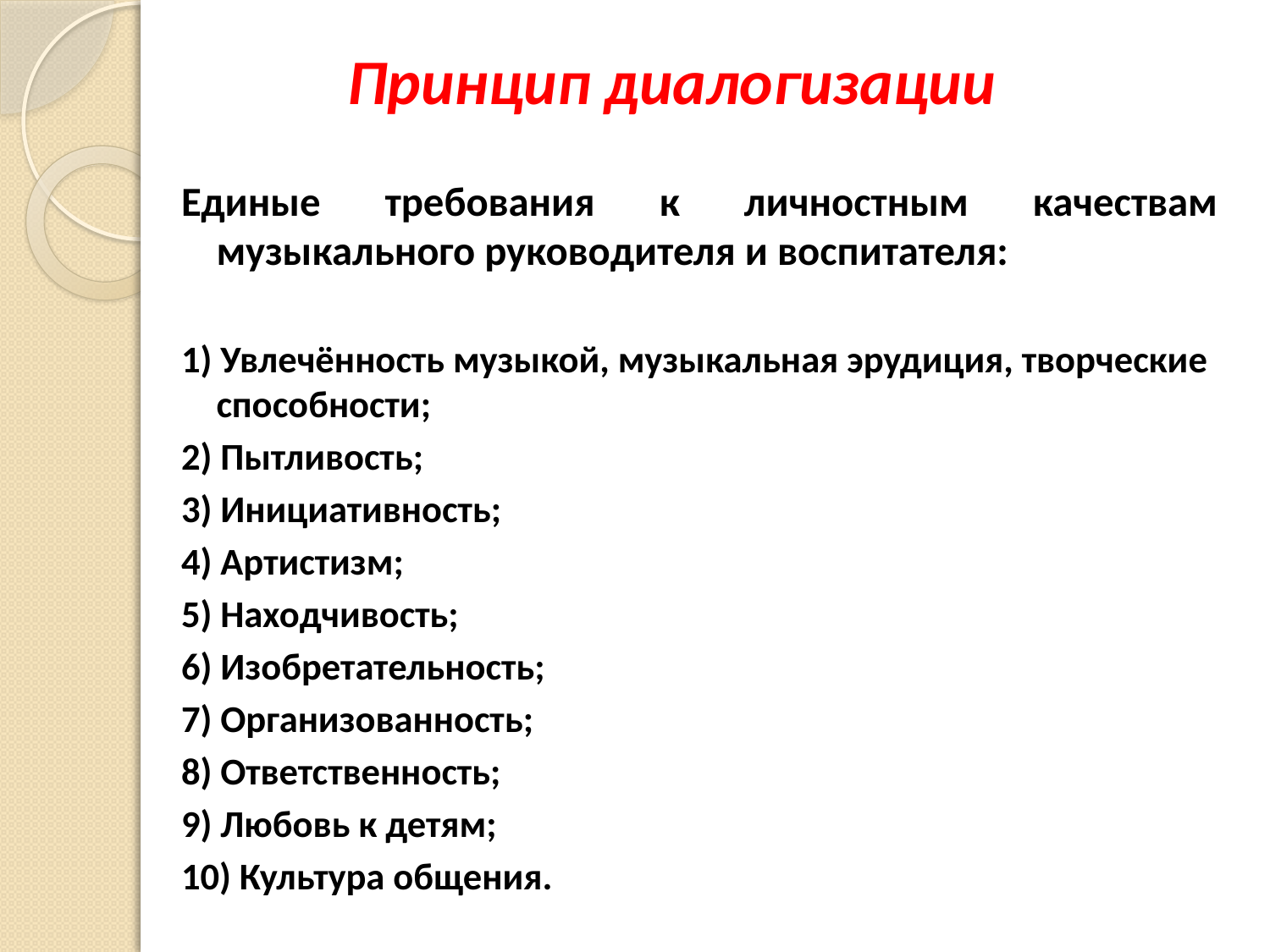

# Принцип диалогизации
Единые требования к личностным качествам музыкального руководителя и воспитателя:

1) Увлечённость музыкой, музыкальная эрудиция, творческие способности;
2) Пытливость;
3) Инициативность;
4) Артистизм;
5) Находчивость;
6) Изобретательность;
7) Организованность;
8) Ответственность;
9) Любовь к детям;
10) Культура общения.